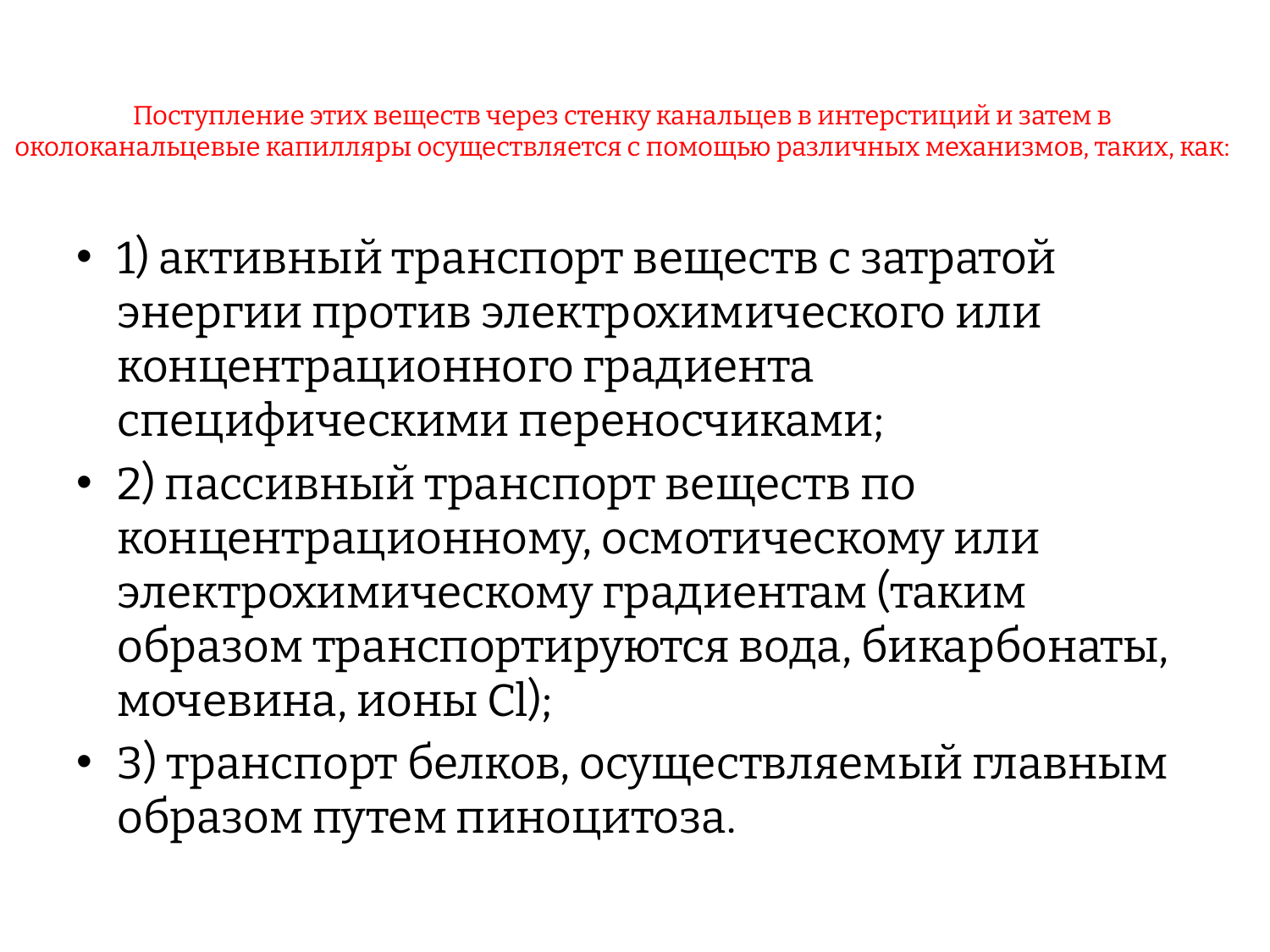

# Поступление этих веществ через стенку канальцев в интерстиций и затем в околоканальцевые капилляры осуществляется с помощью различных механизмов, таких, как:
1) активный транспорт веществ с затратой энергии против электрохимического или концентрационного градиента специфическими переносчиками;
2) пассивный транспорт веществ по концентрационному, осмотическому или электрохимическому градиентам (таким образом транспортируются вода, бикарбонаты, мочевина, ионы Cl);
3) транспорт белков, осуществляемый главным образом путем пиноцитоза.